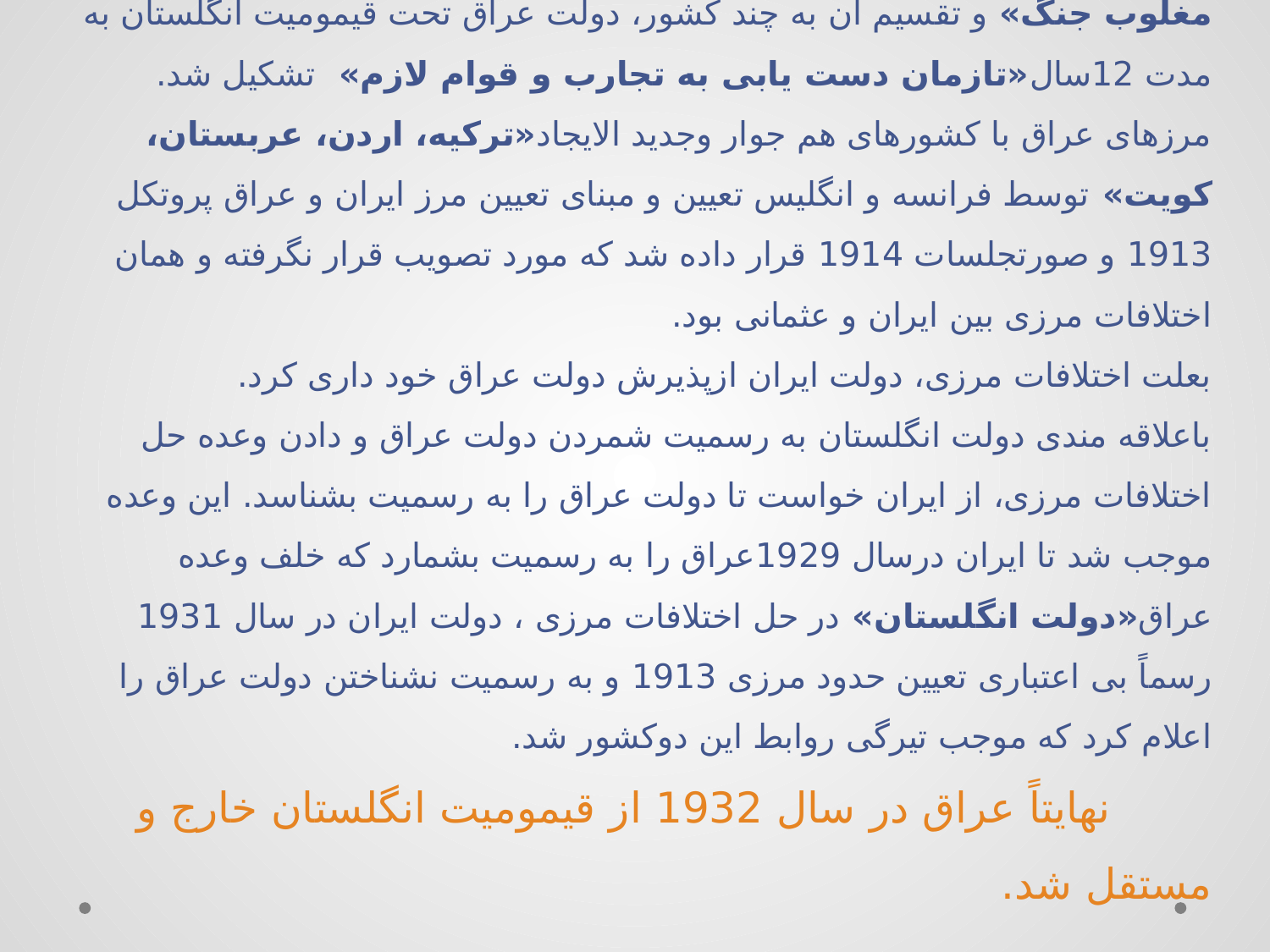

# تشکیل دولت عراق پس از جنگ جهانی اول«1914تا 1918»و با فروپاشی دولت عثمانی«بعنوان مغلوب جنگ» و تقسیم آن به چند کشور، دولت عراق تحت قیمومیت انگلستان به مدت 12سال«تازمان دست یابی به تجارب و قوام لازم»  تشکیل شد. مرزهای عراق با کشورهای هم جوار وجدید الایجاد«ترکیه، اردن، عربستان، کویت» توسط فرانسه و انگلیس تعیین و مبنای تعیین مرز ایران و عراق پروتکل 1913 و صورتجلسات 1914 قرار داده شد که مورد تصویب قرار نگرفته و همان اختلافات مرزی بین ایران و عثمانی بود. بعلت اختلافات مرزی، دولت ایران ازپذیرش دولت عراق خود داری کرد. باعلاقه مندی دولت انگلستان به رسمیت شمردن دولت عراق و دادن وعده حل اختلافات مرزی، از ایران خواست تا دولت عراق را به رسمیت بشناسد. این وعده  موجب شد تا ایران درسال 1929عراق را به رسمیت بشمارد که خلف وعده عراق«دولت انگلستان» در حل اختلافات مرزی ، دولت ایران در سال 1931 رسماً بی اعتباری تعیین حدود مرزی 1913 و به رسمیت نشناختن دولت عراق را اعلام کرد که موجب تیرگی روابط این دوکشور شد. نهایتاً عراق در سال 1932 از قیمومیت انگلستان خارج و مستقل شد.